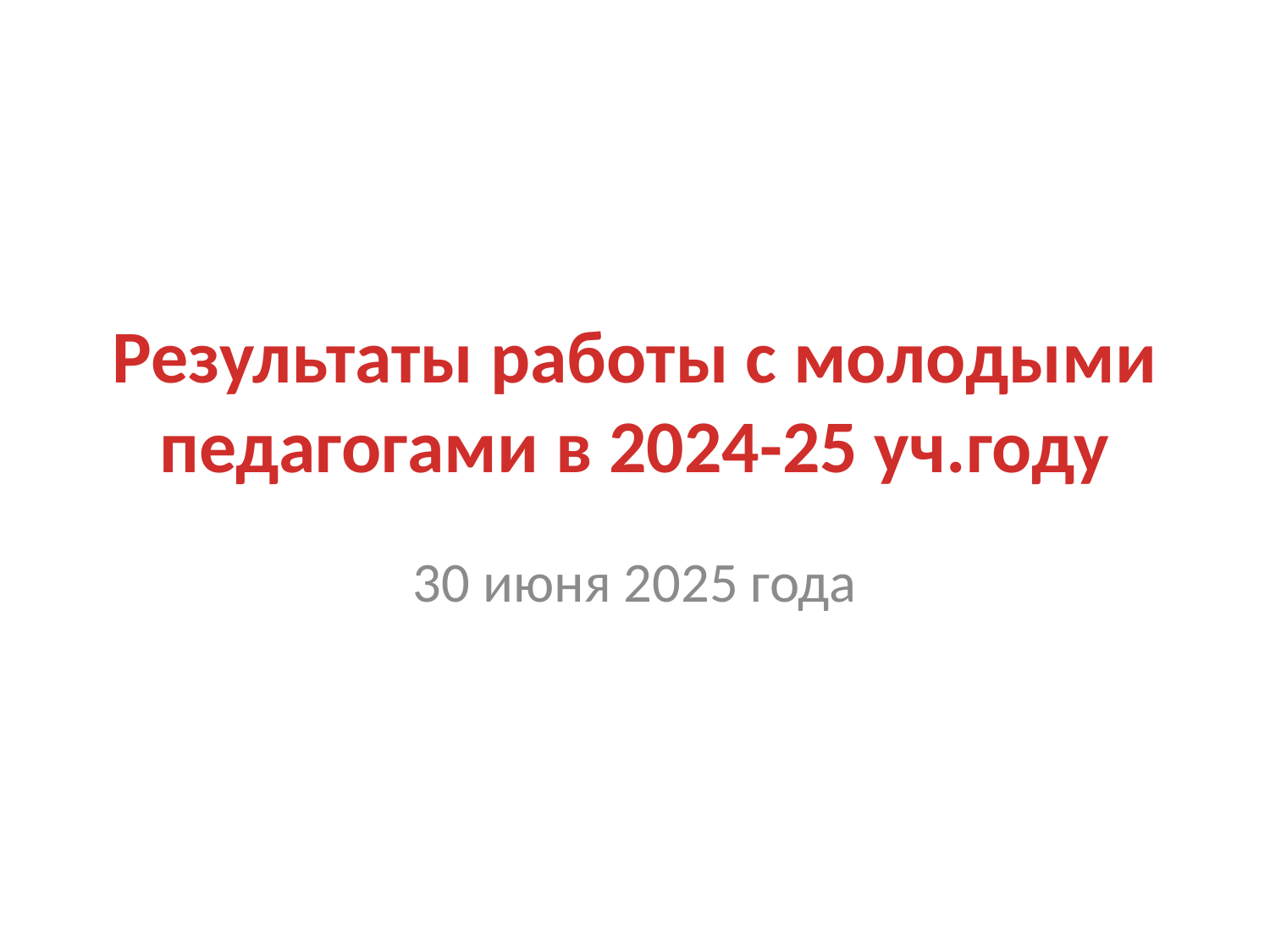

# Результаты работы с молодыми педагогами в 2024-25 уч.году
30 июня 2025 года